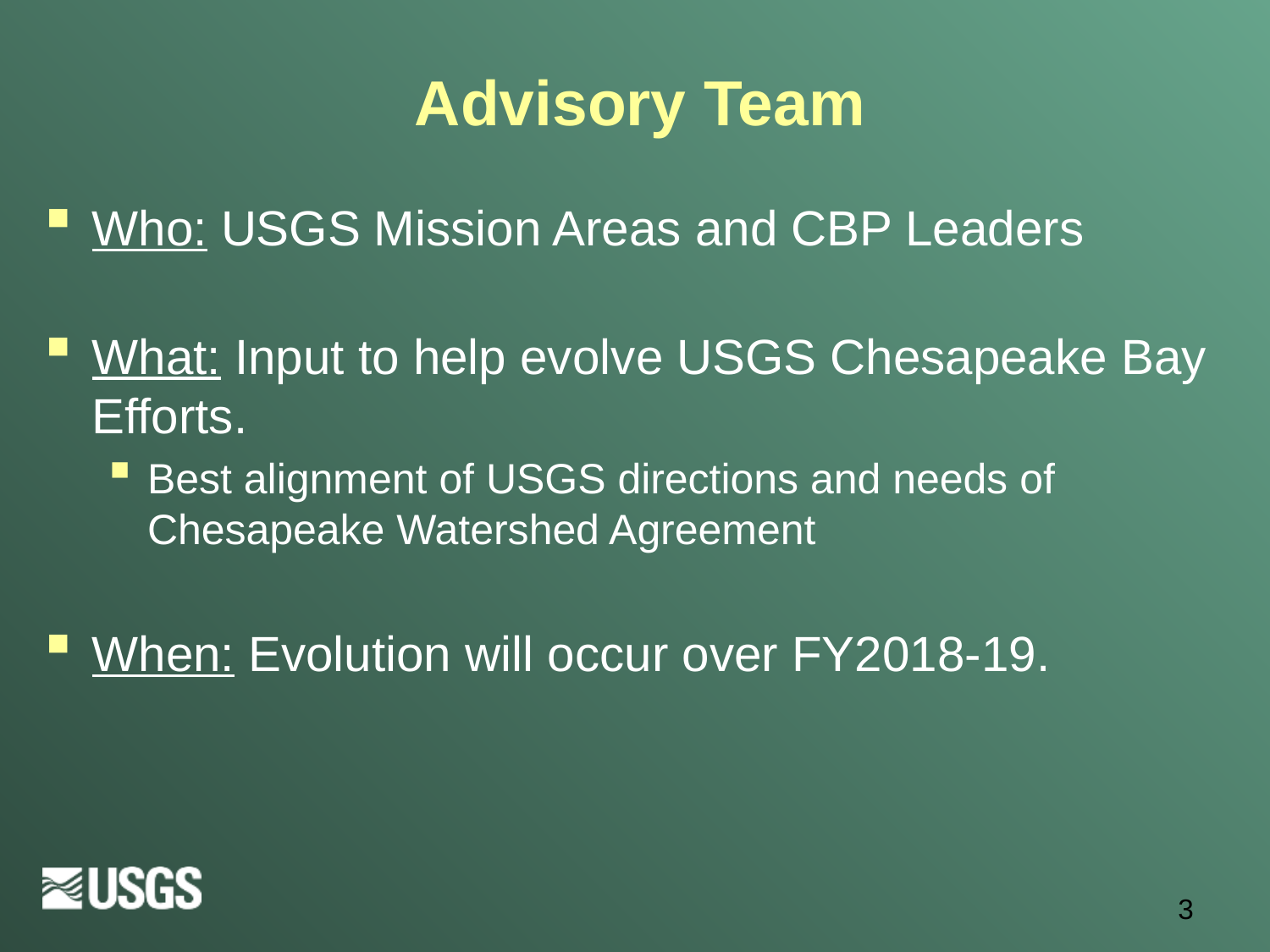

# Advisory Team
Who: USGS Mission Areas and CBP Leaders

What: Input to help evolve USGS Chesapeake Bay Efforts.
Best alignment of USGS directions and needs of Chesapeake Watershed Agreement

When: Evolution will occur over FY2018-19.

3